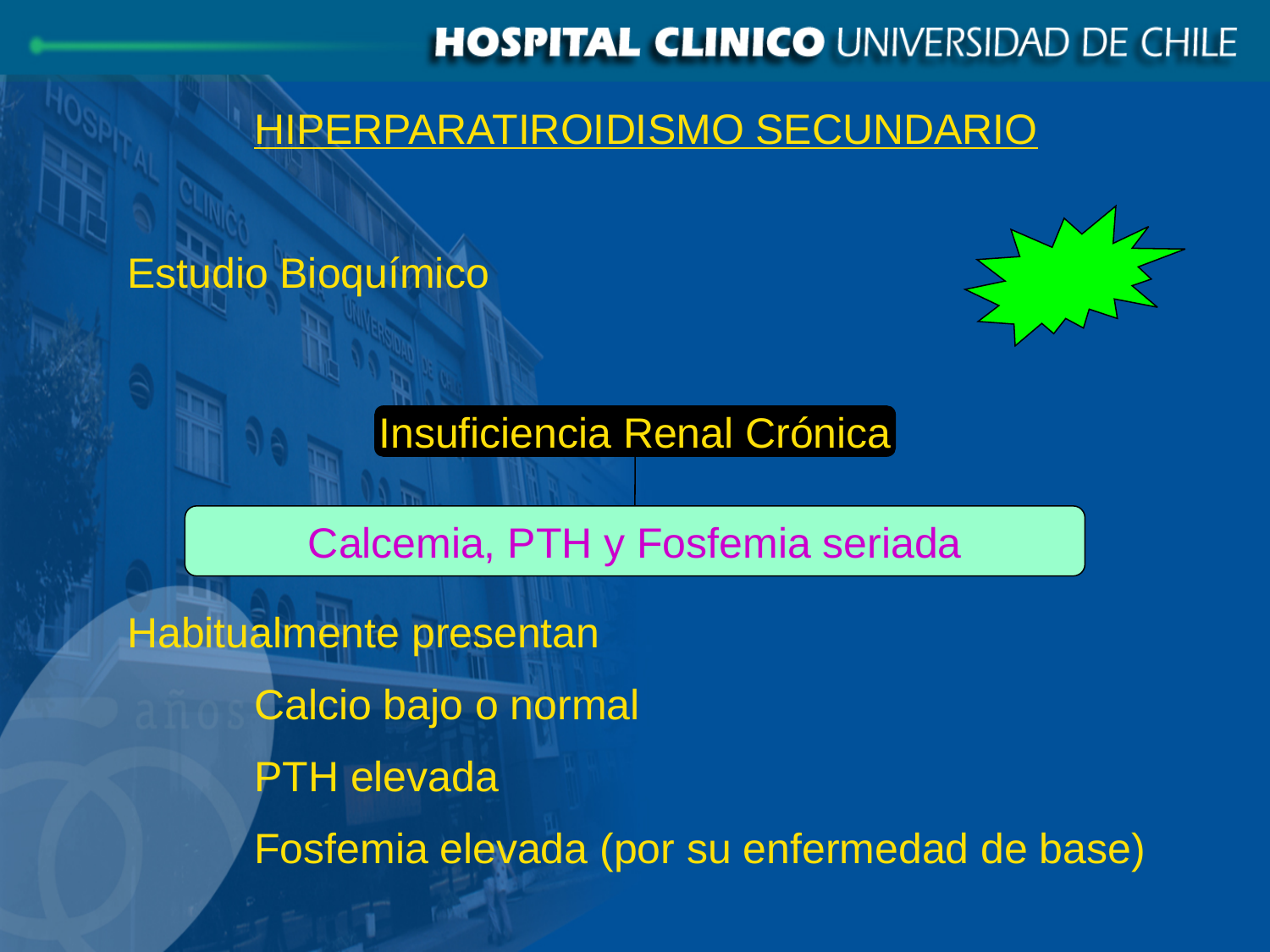

HIPERPARATIROIDISMO SECUNDARIO

Estudio Bioquímico

Habitualmente presentan
	Calcio bajo o normal
	PTH elevada
	Fosfemia elevada (por su enfermedad de base)

Insuficiencia Renal Crónica
Calcemia, PTH y Fosfemia seriada